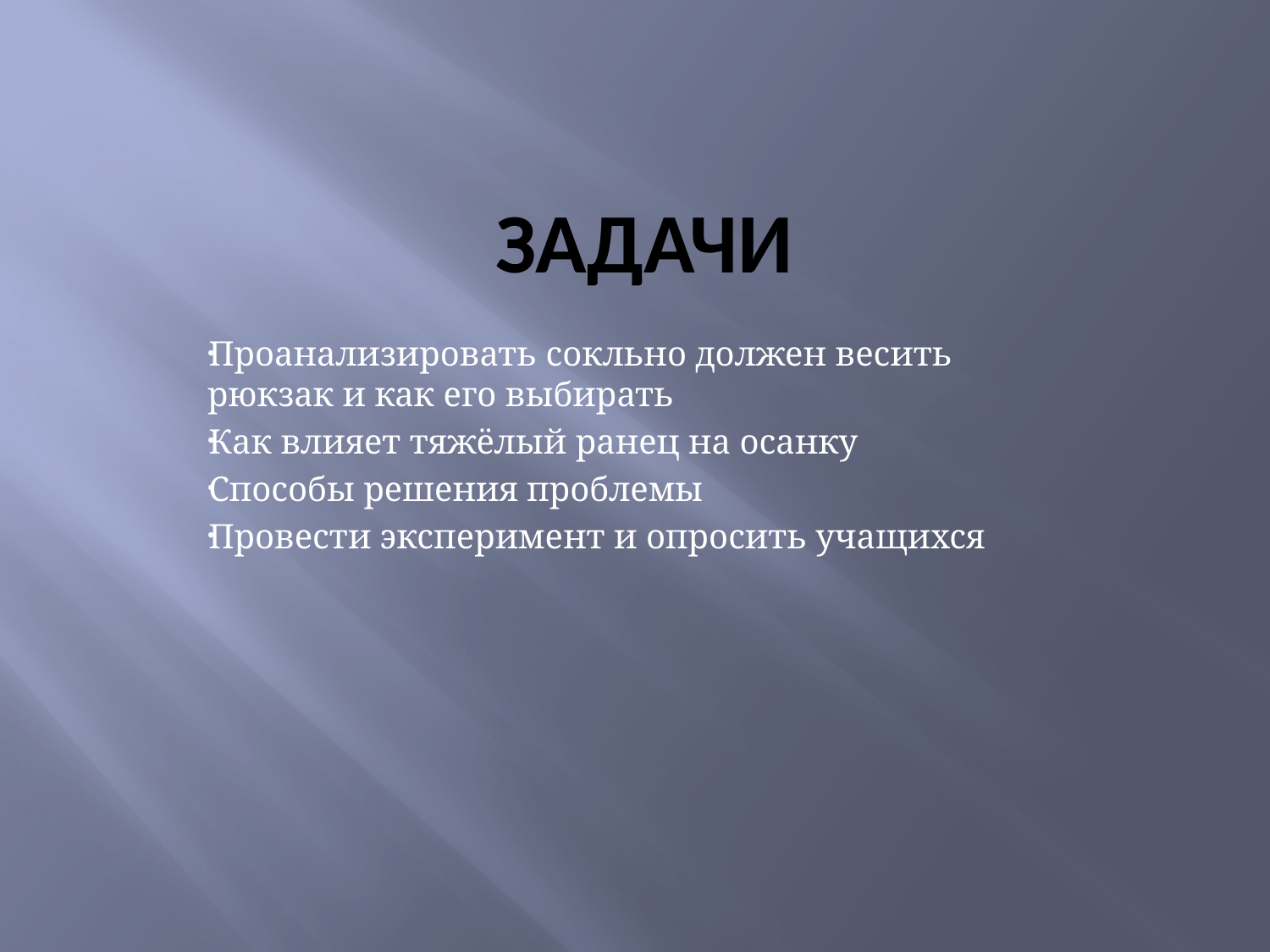

# Задачи
Проанализировать сокльно должен весить рюкзак и как его выбирать
Как влияет тяжёлый ранец на осанку
Способы решения проблемы
Провести эксперимент и опросить учащихся